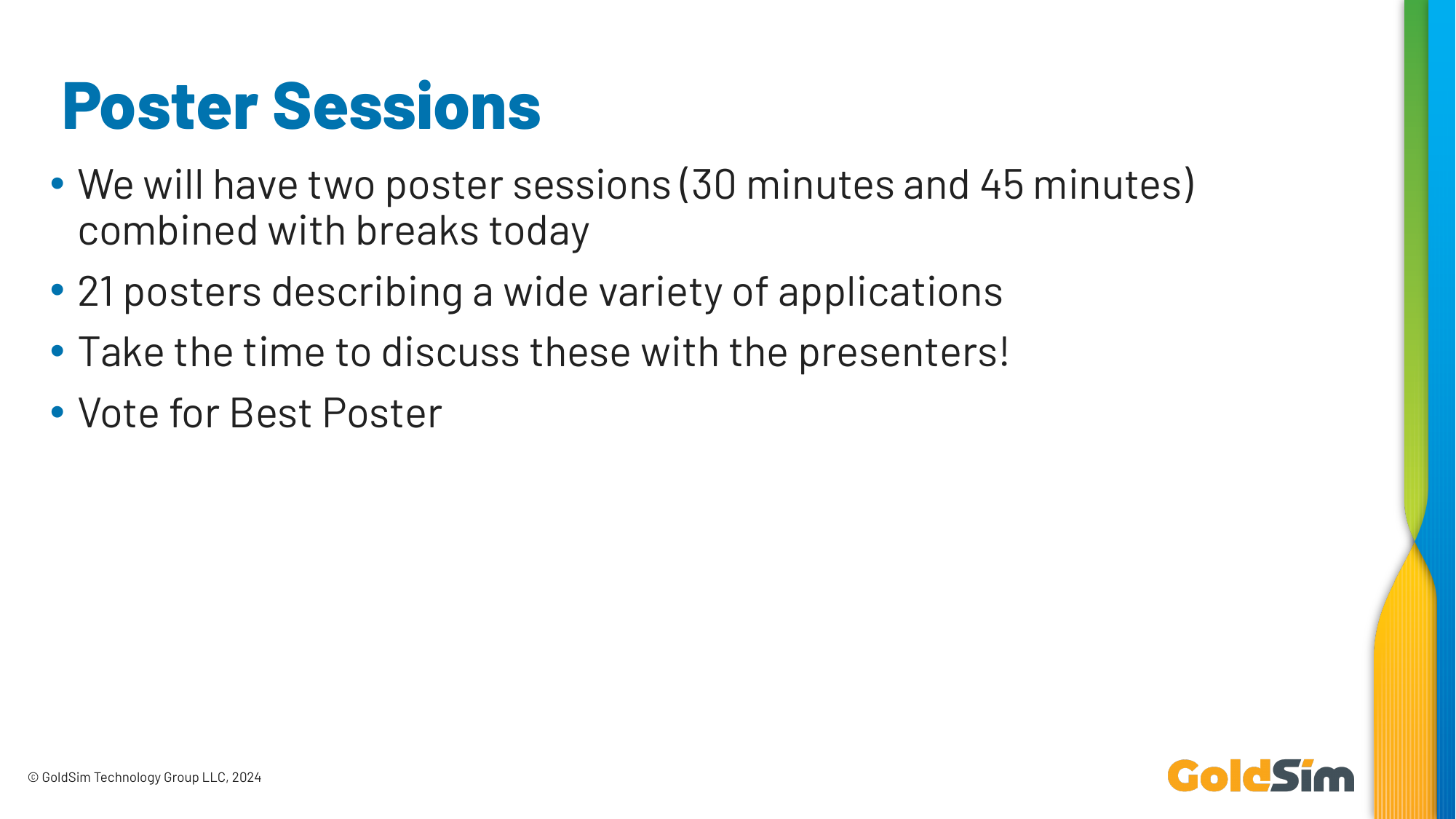

# Poster Sessions
We will have two poster sessions (30 minutes and 45 minutes) combined with breaks today
21 posters describing a wide variety of applications
Take the time to discuss these with the presenters!
Vote for Best Poster
© GoldSim Technology Group LLC, 2024